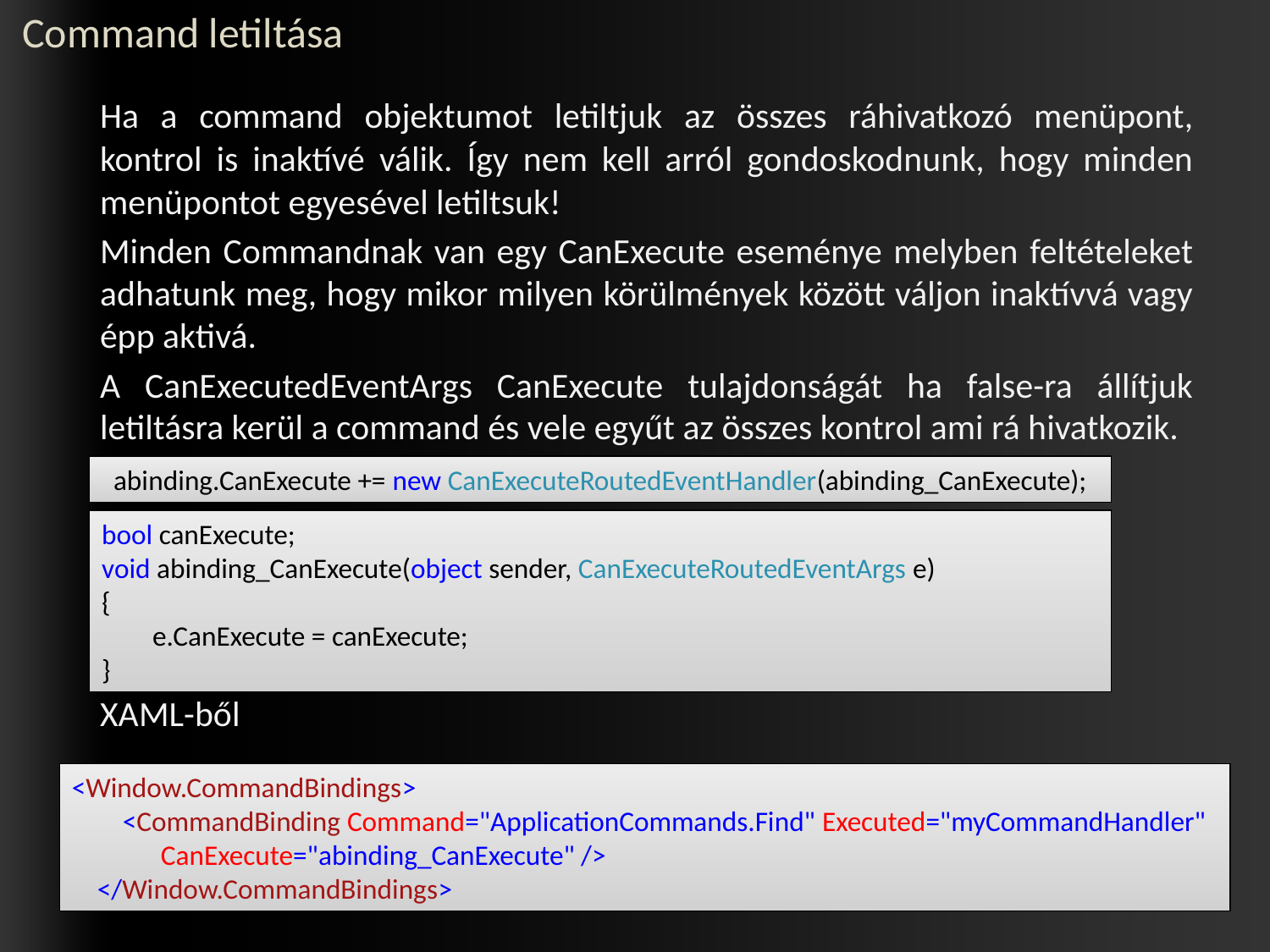

# Command letiltása
	Ha a command objektumot letiltjuk az összes ráhivatkozó menüpont, kontrol is inaktívé válik. Így nem kell arról gondoskodnunk, hogy minden menüpontot egyesével letiltsuk!
	Minden Commandnak van egy CanExecute eseménye melyben feltételeket adhatunk meg, hogy mikor milyen körülmények között váljon inaktívvá vagy épp aktivá.
	A CanExecutedEventArgs CanExecute tulajdonságát ha false-ra állítjuk letiltásra kerül a command és vele egyűt az összes kontrol ami rá hivatkozik.

	XAML-ből

abinding.CanExecute += new CanExecuteRoutedEventHandler(abinding_CanExecute);
bool canExecute;
void abinding_CanExecute(object sender, CanExecuteRoutedEventArgs e)
{
        e.CanExecute = canExecute;
}
<Window.CommandBindings>
        <CommandBinding Command="ApplicationCommands.Find" Executed="myCommandHandler"
              CanExecute="abinding_CanExecute" />
    </Window.CommandBindings>